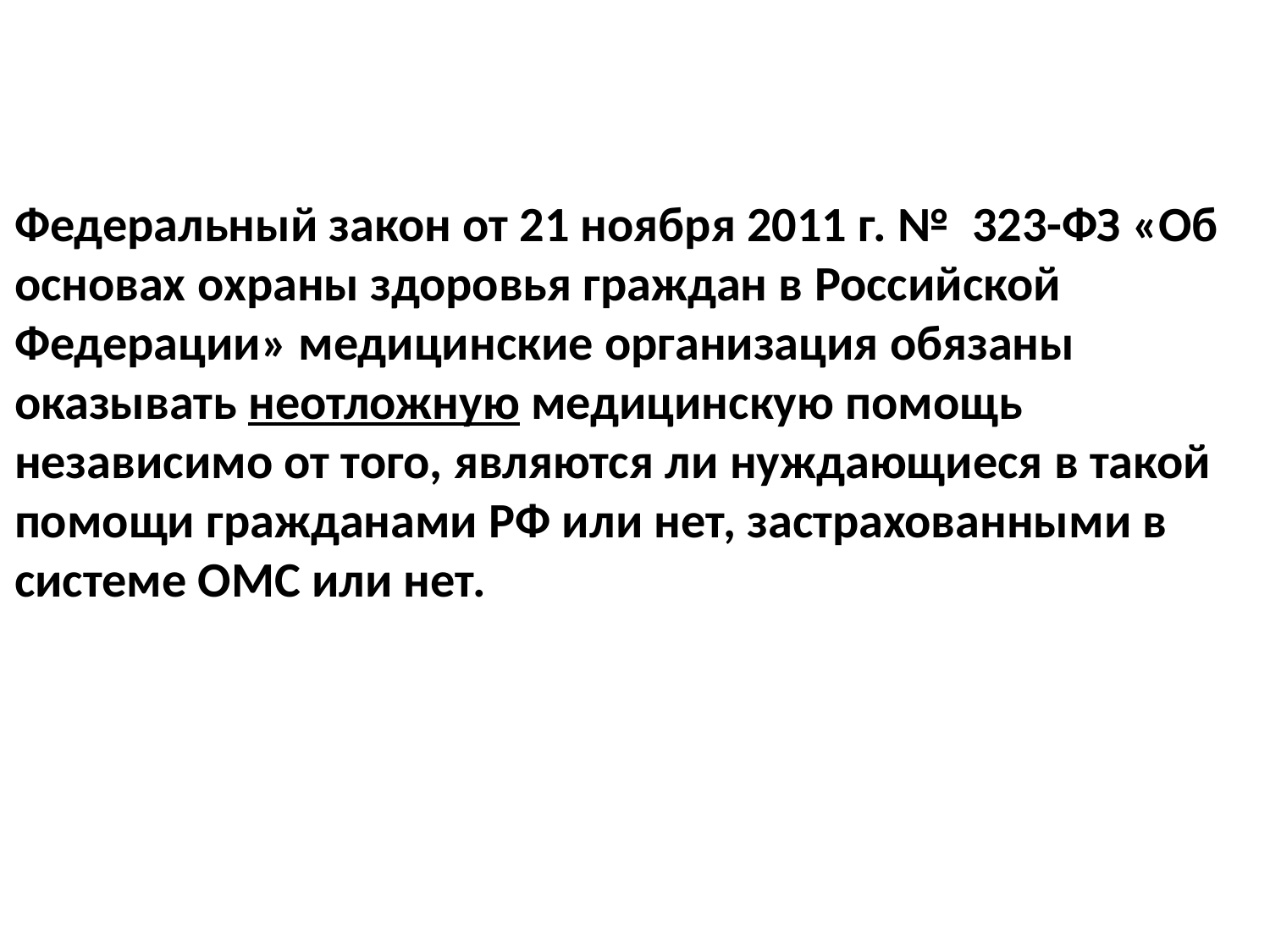

Федеральный закон от 21 ноября 2011 г. №  323-ФЗ «Об основах охраны здоровья граждан в Российской Федерации» медицинские организация обязаны оказывать неотложную медицинскую помощь независимо от того, являются ли нуждающиеся в такой помощи гражданами РФ или нет, застрахованными в системе ОМС или нет.